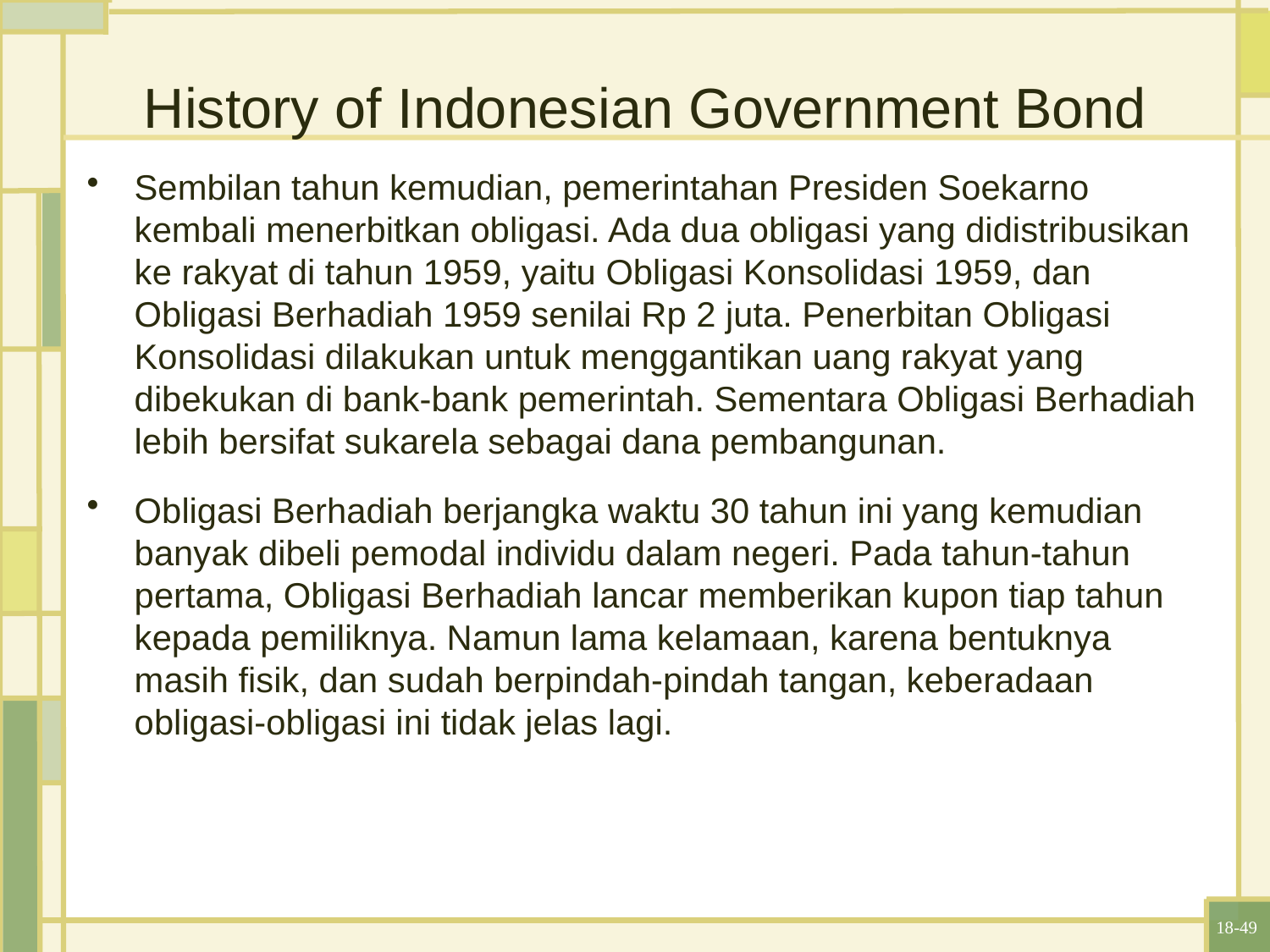

# History of Indonesian Government Bond
Sembilan tahun kemudian, pemerintahan Presiden Soekarno kembali menerbitkan obligasi. Ada dua obligasi yang didistribusikan ke rakyat di tahun 1959, yaitu Obligasi Konsolidasi 1959, dan Obligasi Berhadiah 1959 senilai Rp 2 juta. Penerbitan Obligasi Konsolidasi dilakukan untuk menggantikan uang rakyat yang dibekukan di bank-bank pemerintah. Sementara Obligasi Berhadiah lebih bersifat sukarela sebagai dana pembangunan.

Obligasi Berhadiah berjangka waktu 30 tahun ini yang kemudian banyak dibeli pemodal individu dalam negeri. Pada tahun-tahun pertama, Obligasi Berhadiah lancar memberikan kupon tiap tahun kepada pemiliknya. Namun lama kelamaan, karena bentuknya masih fisik, dan sudah berpindah-pindah tangan, keberadaan obligasi-obligasi ini tidak jelas lagi.